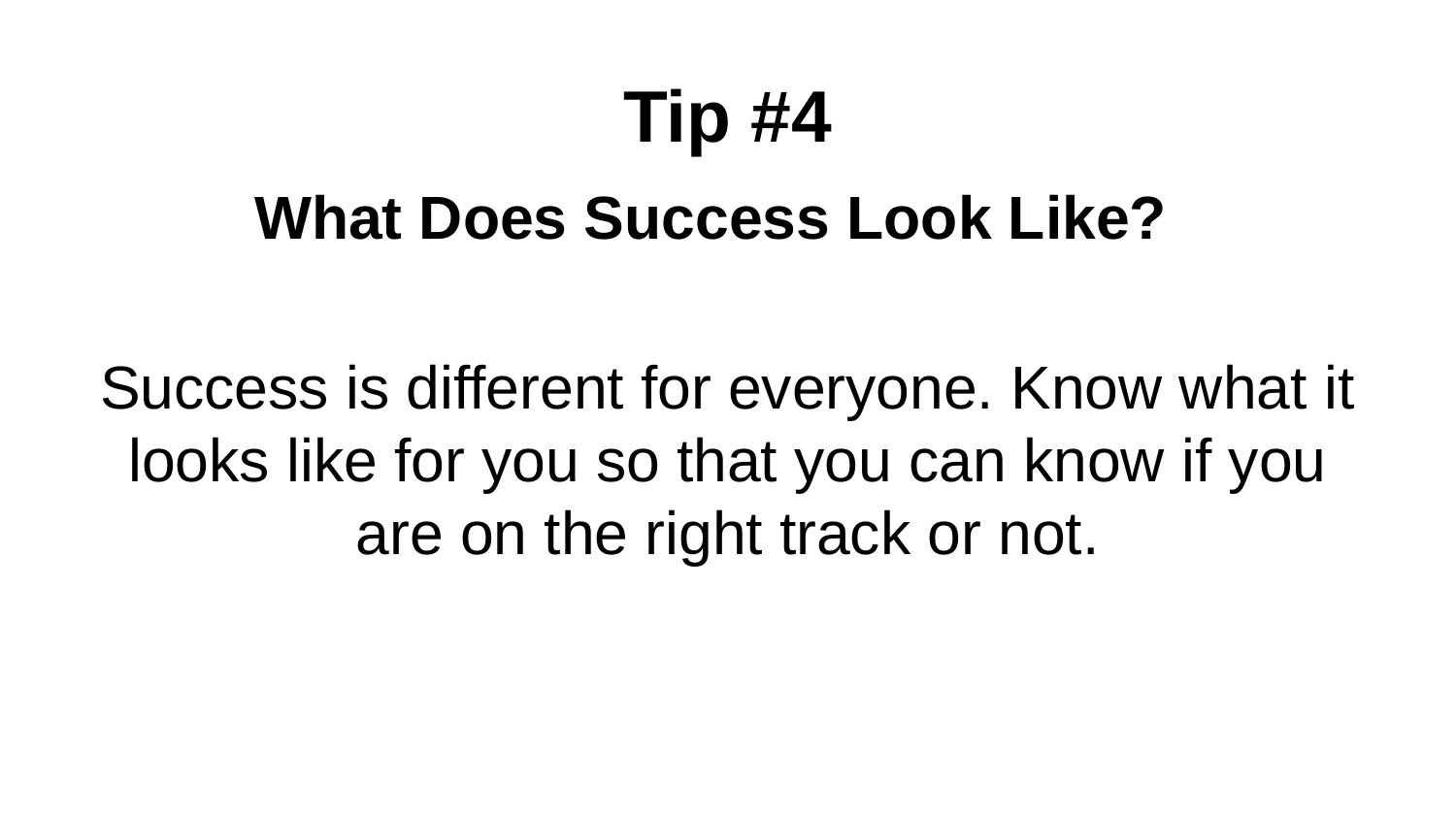

# Tip #4

What Does Success Look Like?

Success is different for everyone. Know what it looks like for you so that you can know if you are on the right track or not.